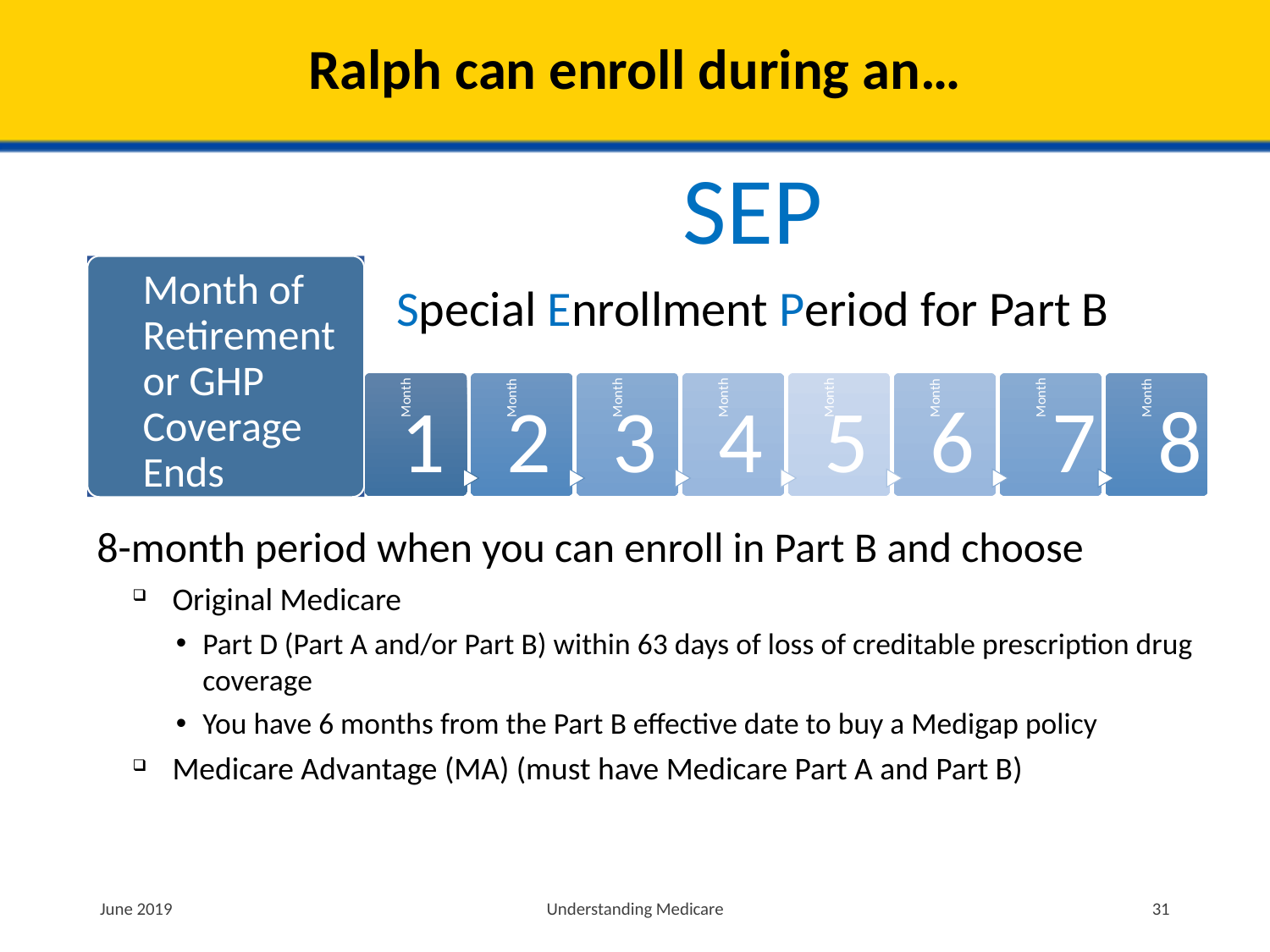

# Ralph can enroll during an…
SEP
Special Enrollment Period for Part B

Month of Retirement or GHP Coverage Ends
Month
1
Month
2
Month
3
Month
4
Month
5
Month
6
Month
7
Month
8
8-month period when you can enroll in Part B and choose
Original Medicare
Part D (Part A and/or Part B) within 63 days of loss of creditable prescription drug coverage
You have 6 months from the Part B effective date to buy a Medigap policy
Medicare Advantage (MA) (must have Medicare Part A and Part B)
June 2019
Understanding Medicare
31